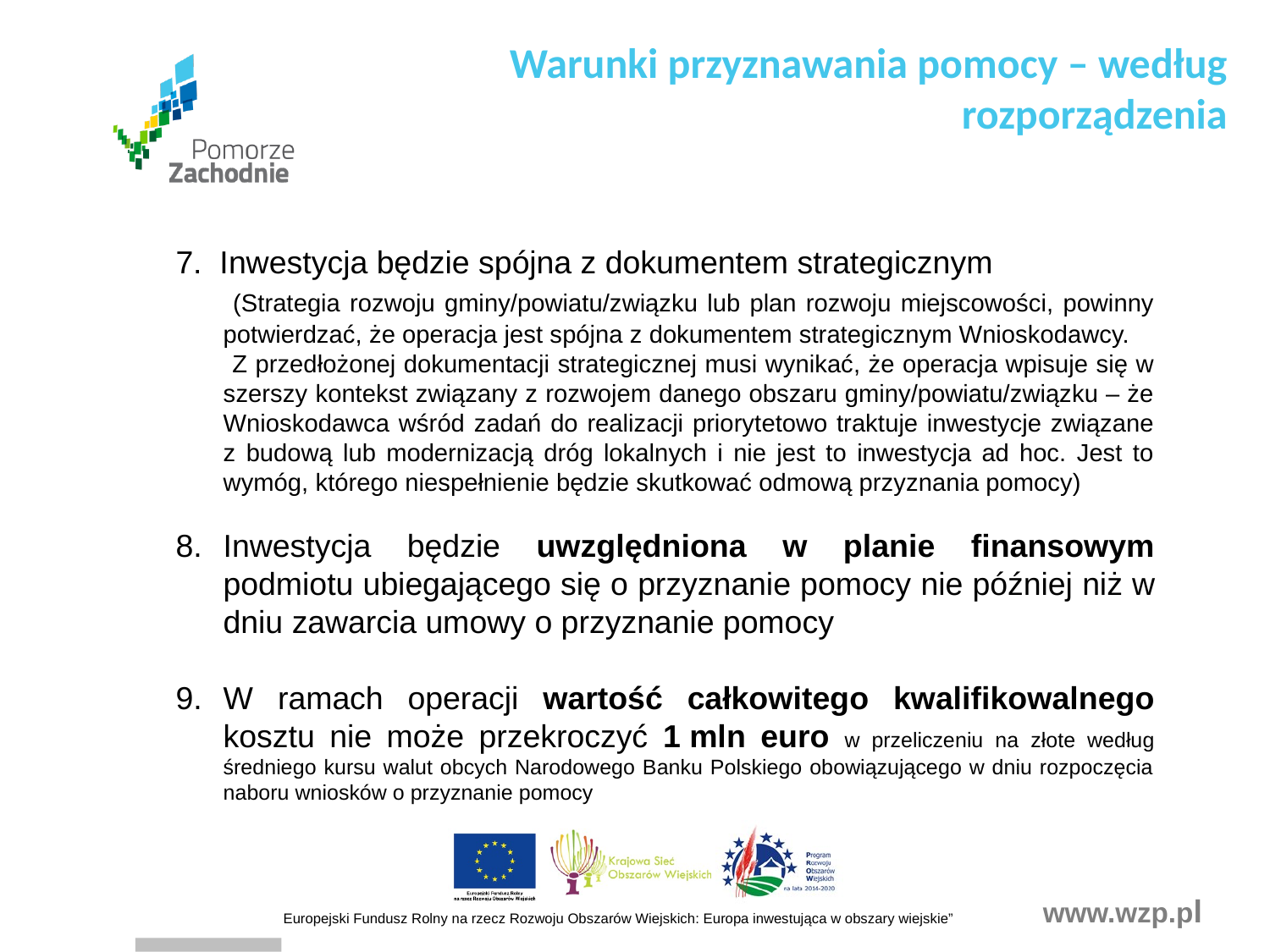

Warunki przyznawania pomocy – według rozporządzenia
7.  Inwestycja będzie spójna z dokumentem strategicznym
     (Strategia rozwoju gminy/powiatu/związku lub plan rozwoju miejscowości, powinny potwierdzać, że operacja jest spójna z dokumentem strategicznym Wnioskodawcy.
       Z przedłożonej dokumentacji strategicznej musi wynikać, że operacja wpisuje się w szerszy kontekst związany z rozwojem danego obszaru gminy/powiatu/związku – że Wnioskodawca wśród zadań do realizacji priorytetowo traktuje inwestycje związane z budową lub modernizacją dróg lokalnych i nie jest to inwestycja ad hoc. Jest to wymóg, którego niespełnienie będzie skutkować odmową przyznania pomocy)

Inwestycja będzie uwzględniona w planie finansowym podmiotu ubiegającego się o przyznanie pomocy nie później niż w dniu zawarcia umowy o przyznanie pomocy

W ramach operacji wartość całkowitego kwalifikowalnego kosztu nie może przekroczyć 1 mln euro w przeliczeniu na złote według średniego kursu walut obcych Narodowego Banku Polskiego obowiązującego w dniu rozpoczęcia naboru wniosków o przyznanie pomocy